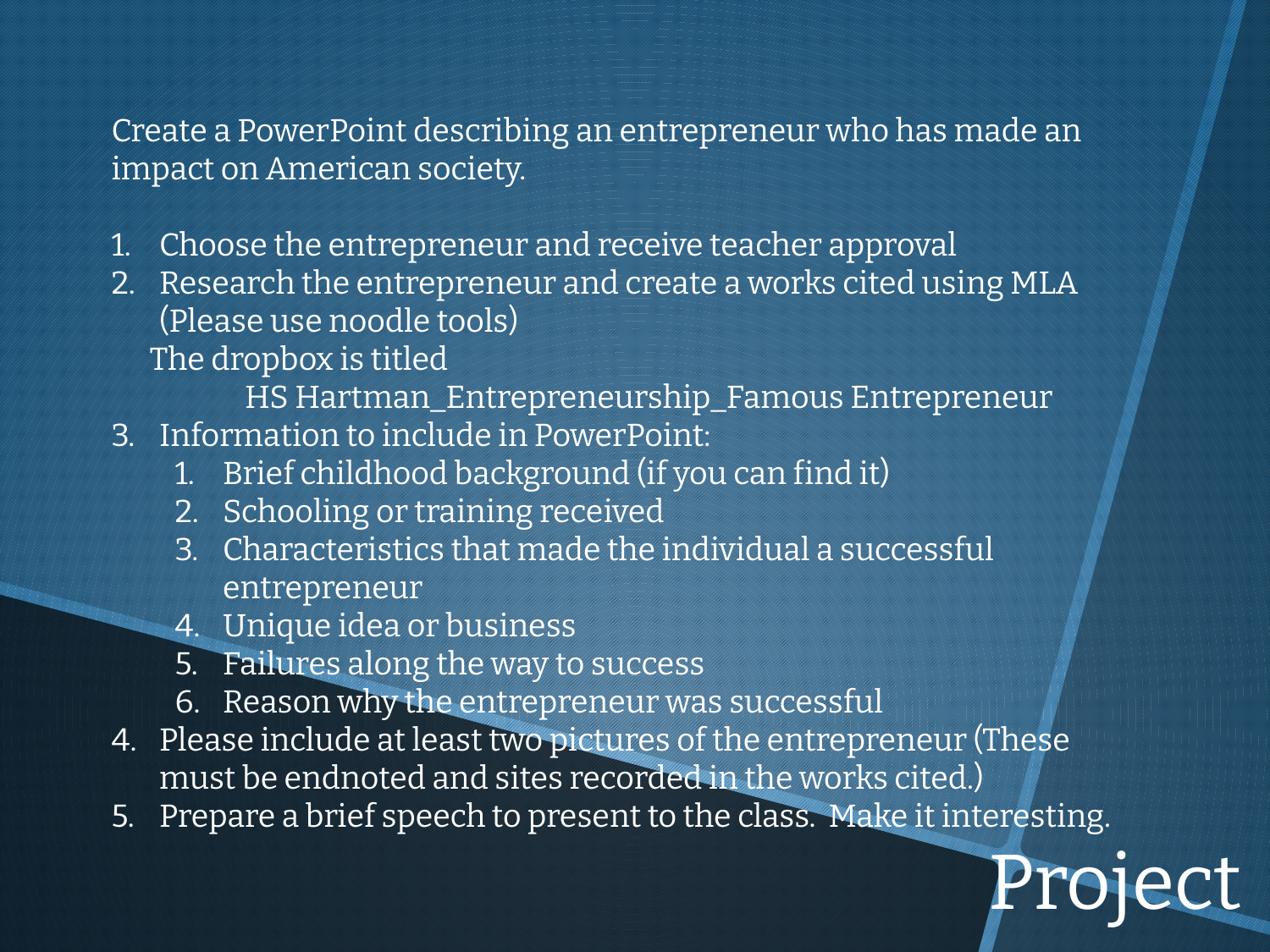

Create a PowerPoint describing an entrepreneur who has made an impact on American society.

Choose the entrepreneur and receive teacher approval
Research the entrepreneur and create a works cited using MLA (Please use noodle tools)
      The dropbox is titled
	 HS Hartman_Entrepreneurship_Famous Entrepreneur
Information to include in PowerPoint:
Brief childhood background (if you can find it)
Schooling or training received
Characteristics that made the individual a successful entrepreneur
Unique idea or business
Failures along the way to success
Reason why the entrepreneur was successful
Please include at least two pictures of the entrepreneur (These must be endnoted and sites recorded in the works cited.)
Prepare a brief speech to present to the class.  Make it interesting.
Project